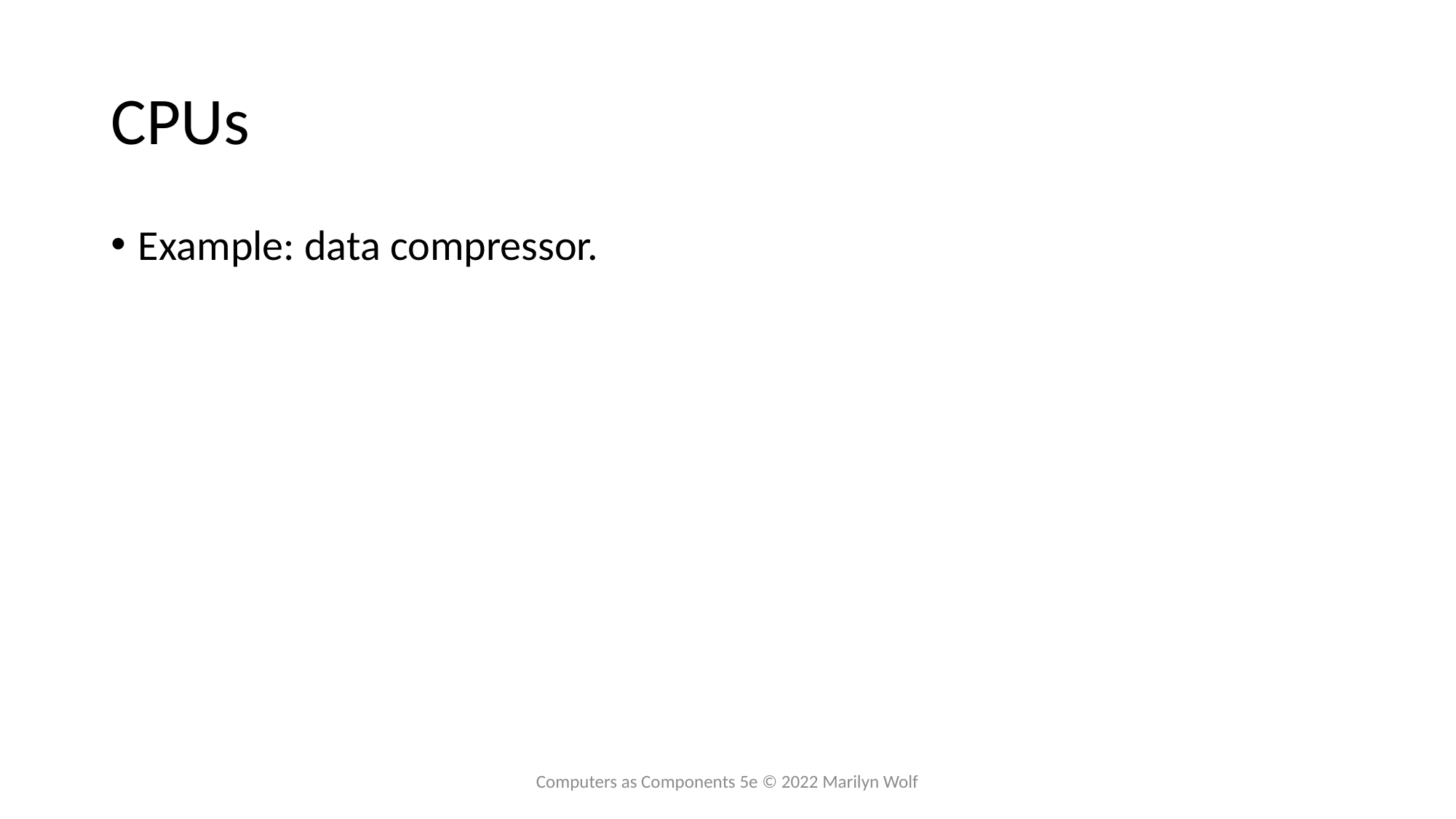

# CPUs
Example: data compressor.
Computers as Components 5e © 2022 Marilyn Wolf